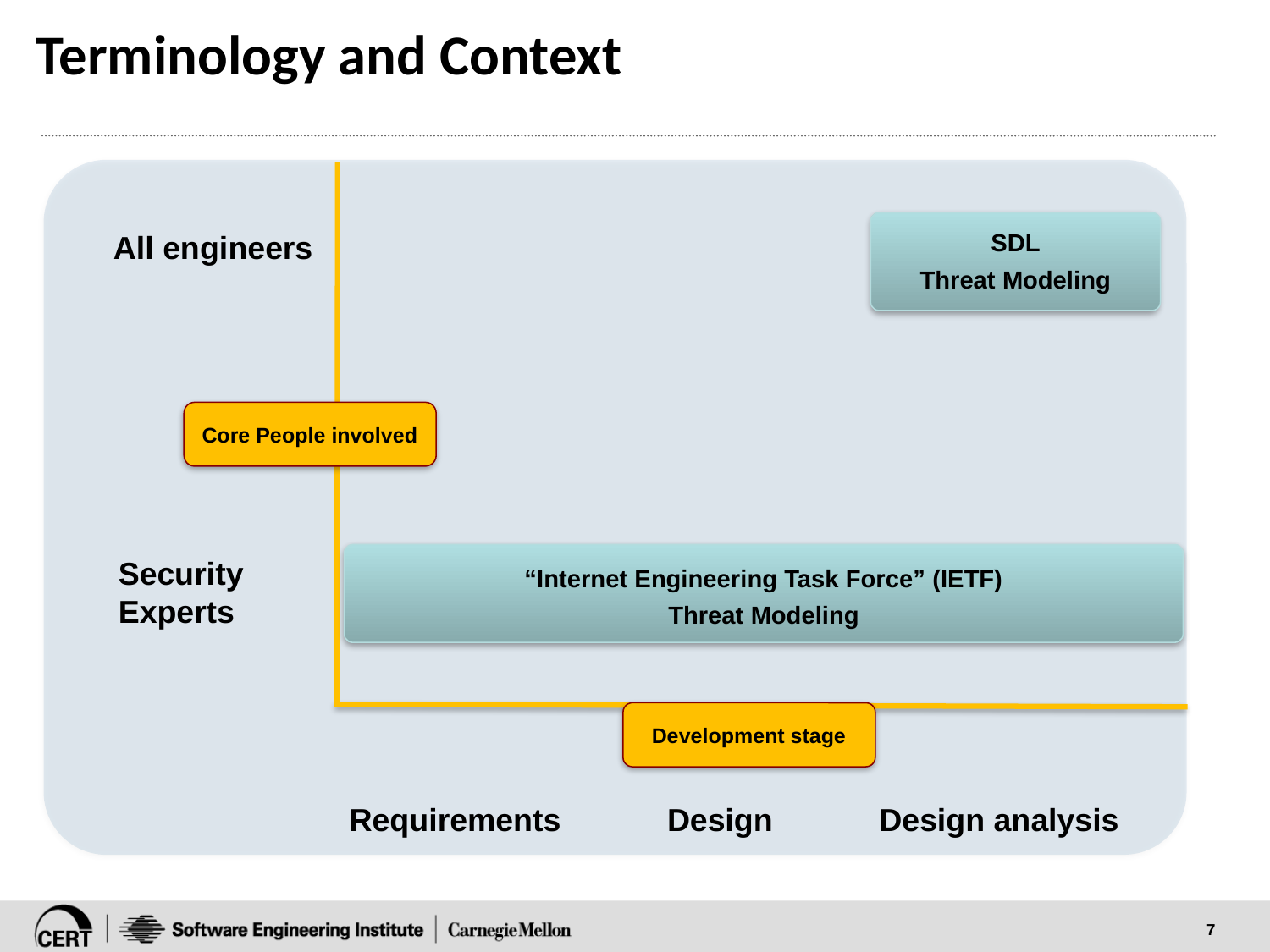

# Terminology and Context

SDL
Threat Modeling
All engineers

Core People involved

“Internet Engineering Task Force” (IETF)
Threat Modeling
Security Experts

Development stage
Requirements            Design            Design analysis